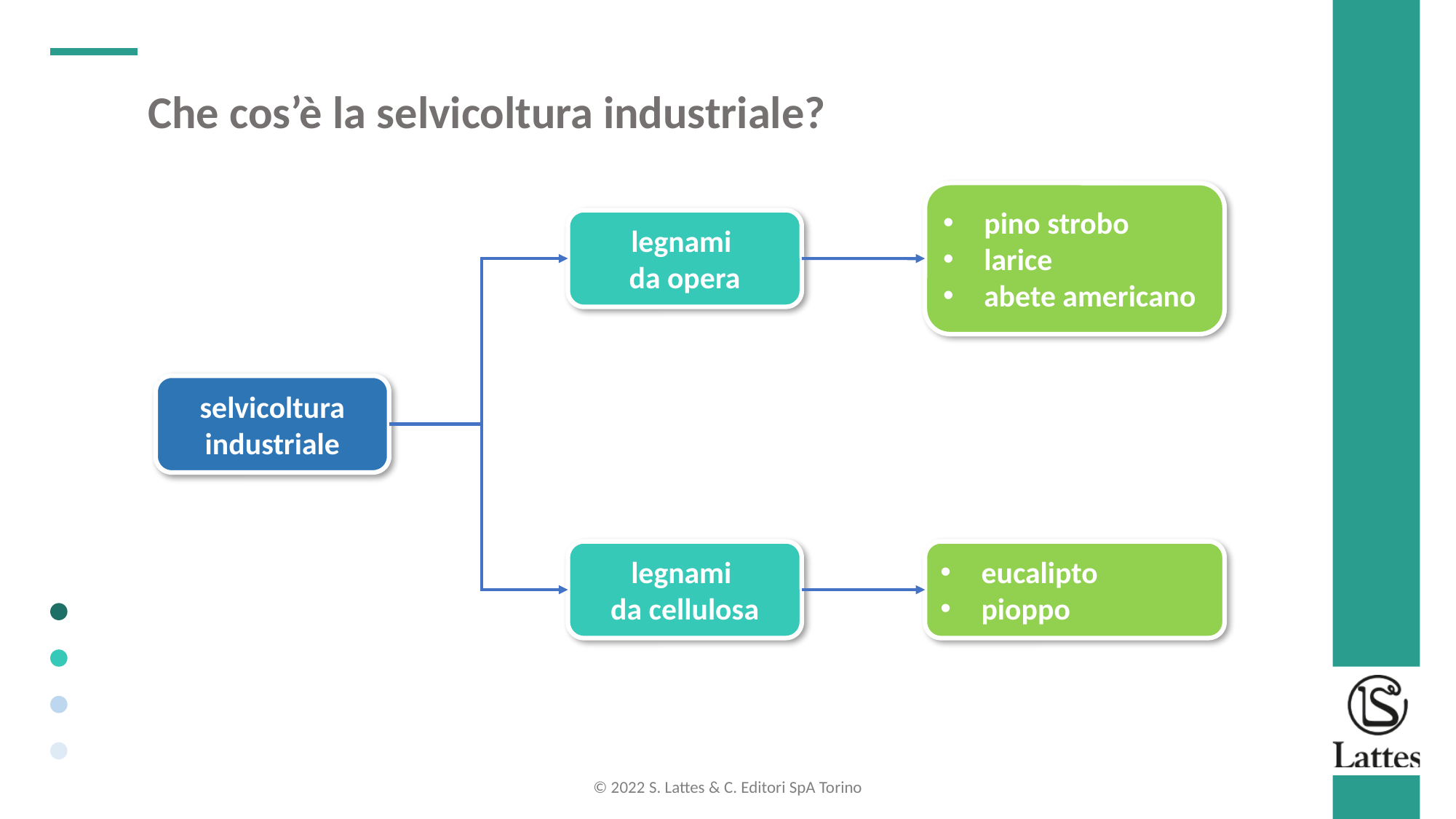

Che cos’è la selvicoltura industriale?
pino strobo
larice
abete americano
legnami
da opera
selvicoltura industriale
legnami
da cellulosa
eucalipto
pioppo